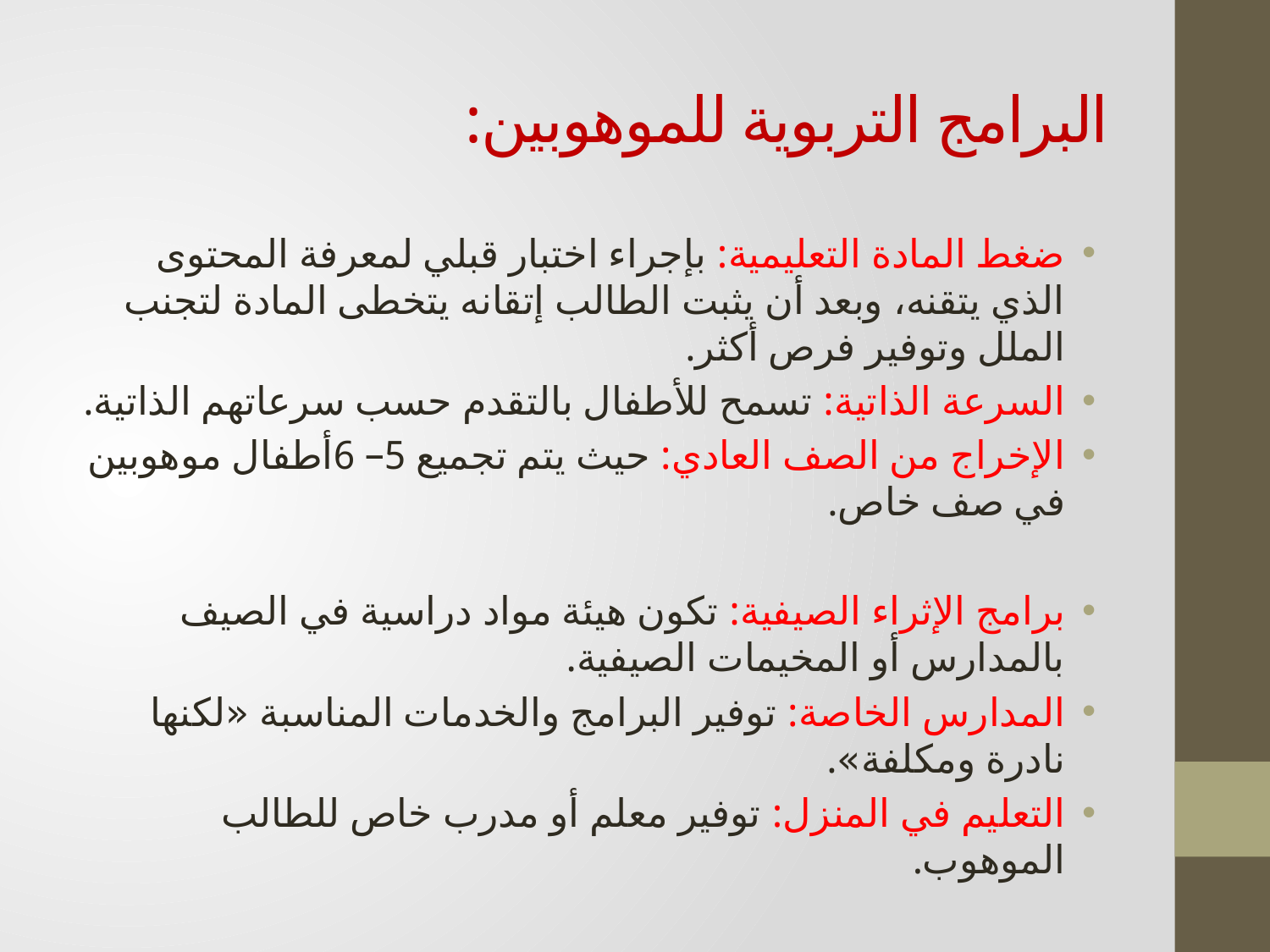

# البرامج التربوية للموهوبين:
ضغط المادة التعليمية: بإجراء اختبار قبلي لمعرفة المحتوى الذي يتقنه، وبعد أن يثبت الطالب إتقانه يتخطى المادة لتجنب الملل وتوفير فرص أكثر.
السرعة الذاتية: تسمح للأطفال بالتقدم حسب سرعاتهم الذاتية.
الإخراج من الصف العادي: حيث يتم تجميع 5– 6أطفال موهوبين في صف خاص.

برامج الإثراء الصيفية: تكون هيئة مواد دراسية في الصيف بالمدارس أو المخيمات الصيفية.
المدارس الخاصة: توفير البرامج والخدمات المناسبة «لكنها نادرة ومكلفة».
التعليم في المنزل: توفير معلم أو مدرب خاص للطالب الموهوب.